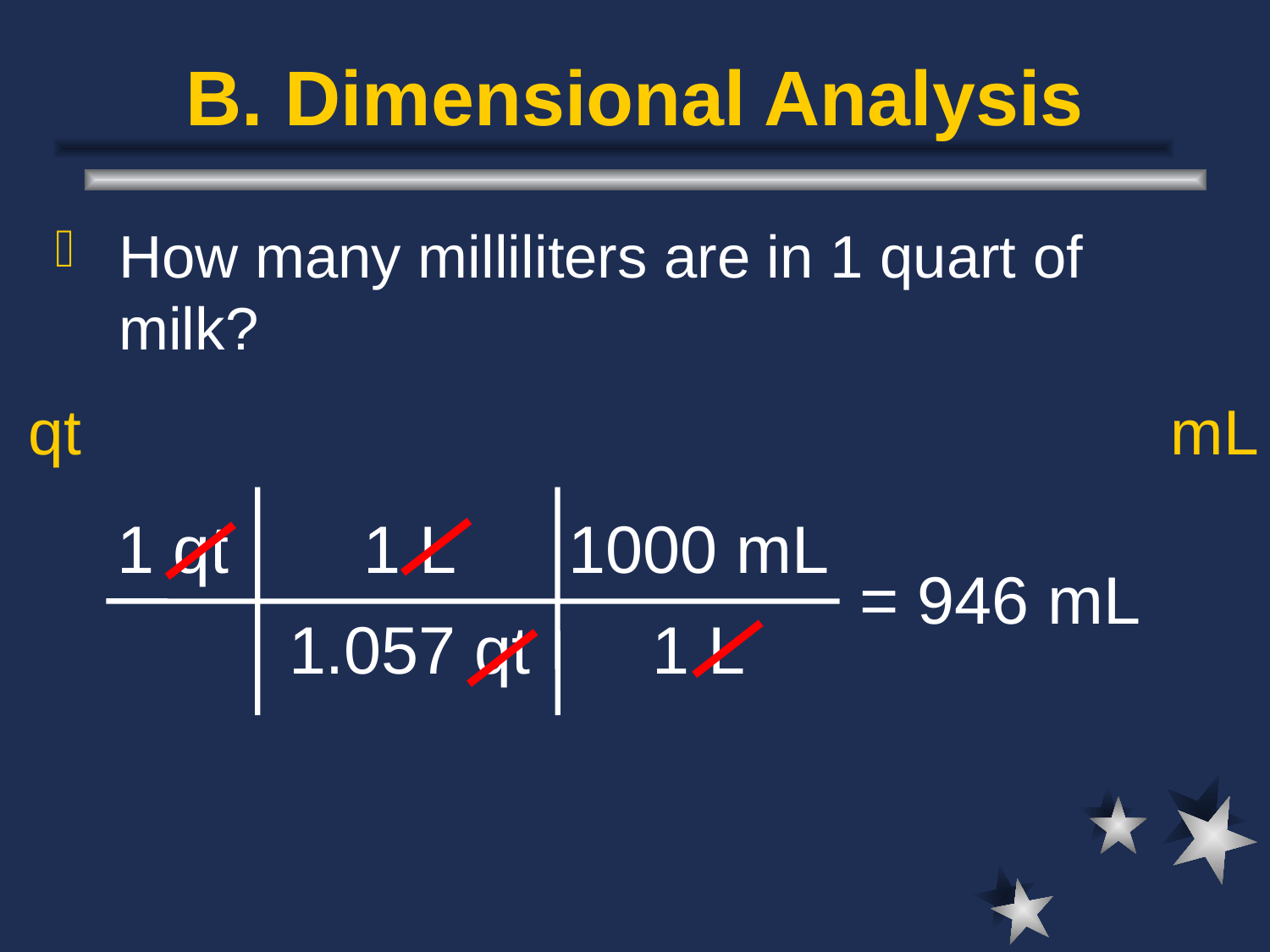

# B. Dimensional Analysis
How many milliliters are in 1 quart of milk?
qt
mL

1 L
1.057 qt
1000 mL
1 L
1 qt

= 946 mL